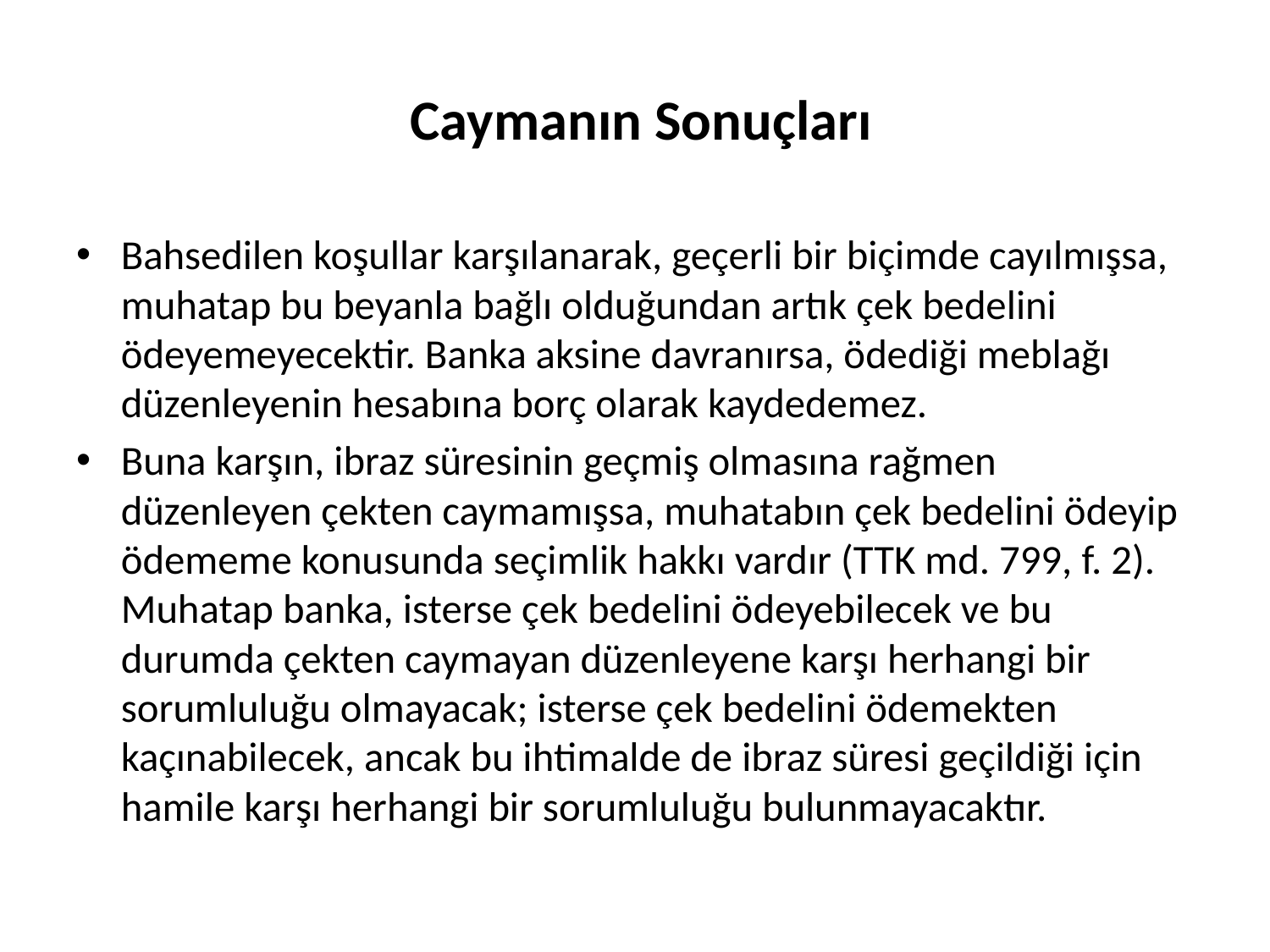

# Caymanın Sonuçları
Bahsedilen koşullar karşılanarak, geçerli bir biçimde cayılmışsa, muhatap bu beyanla bağlı olduğundan artık çek bedelini ödeyemeyecektir. Banka aksine davranırsa, ödediği meblağı düzenleyenin hesabına borç olarak kaydedemez.
Buna karşın, ibraz süresinin geçmiş olmasına rağmen düzenleyen çekten caymamışsa, muhatabın çek bedelini ödeyip ödememe konusunda seçimlik hakkı vardır (TTK md. 799, f. 2). Muhatap banka, isterse çek bedelini ödeyebilecek ve bu durumda çekten caymayan düzenleyene karşı herhangi bir sorumluluğu olmayacak; isterse çek bedelini ödemekten kaçınabilecek, ancak bu ihtimalde de ibraz süresi geçildiği için hamile karşı herhangi bir sorumluluğu bulunmayacaktır.